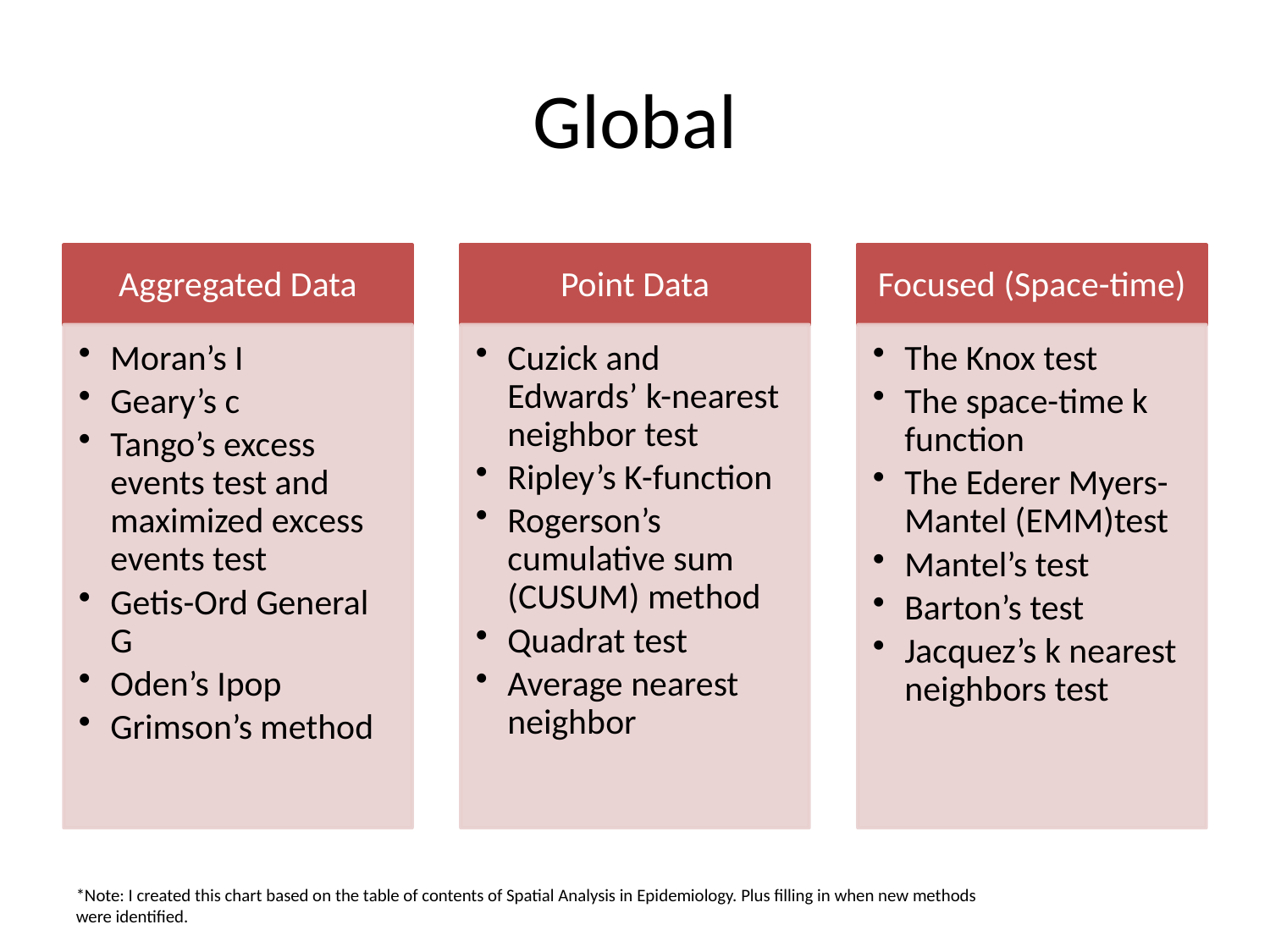

# Global
Aggregated Data
Moran’s I
Geary’s c
Tango’s excess events test and maximized excess events test
Getis-Ord General G
Oden’s Ipop
Grimson’s method
Point Data
Cuzick and Edwards’ k-nearest neighbor test
Ripley’s K-function
Rogerson’s cumulative sum (CUSUM) method
Quadrat test
Average nearest neighbor
Focused (Space-time)
The Knox test
The space-time k function
The Ederer Myers-Mantel (EMM)test
Mantel’s test
Barton’s test
Jacquez’s k nearest neighbors test
*Note: I created this chart based on the table of contents of Spatial Analysis in Epidemiology. Plus filling in when new methods were identified.